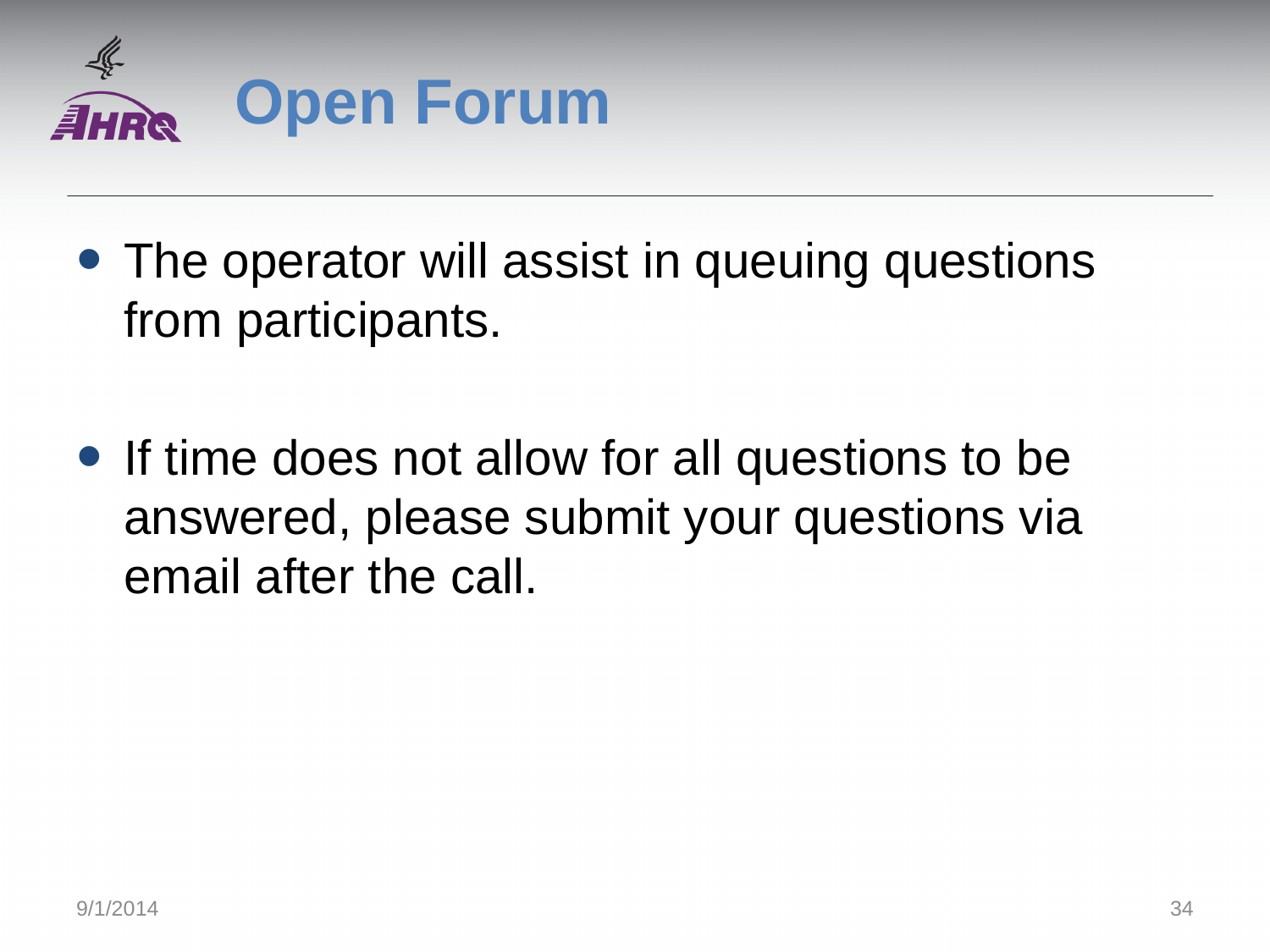

# Open Forum
The operator will assist in queuing questions from participants.

If time does not allow for all questions to be answered, please submit your questions via email after the call.
9/1/2014
34